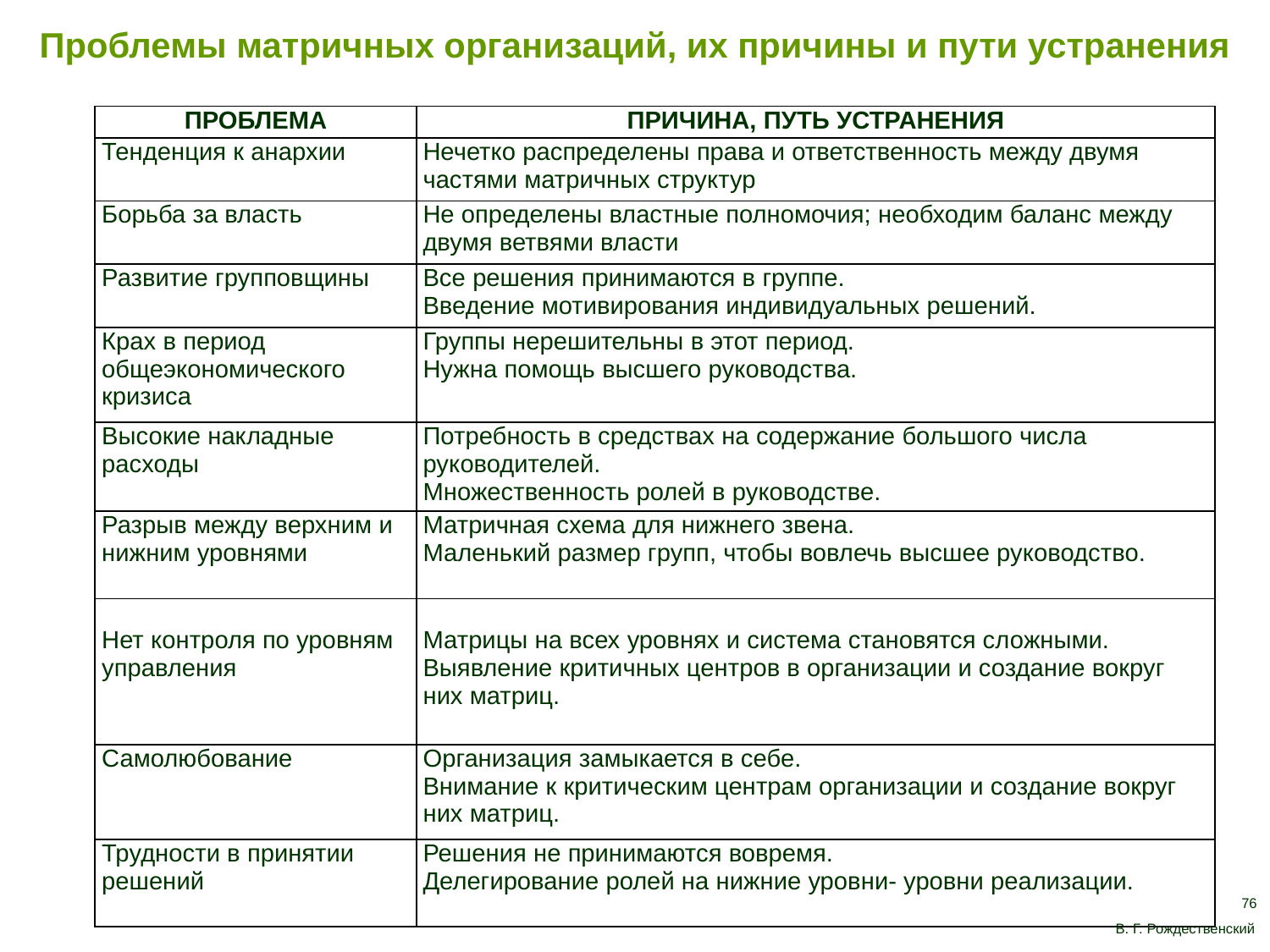

Проблемы матричных организаций, их причины и пути устранения
| ПРОБЛЕМА | ПРИЧИНА, ПУТЬ УСТРАНЕНИЯ |
| --- | --- |
| Тенденция к анархии | Нечетко распределены права и ответственность между двумя частями матричных структур |
| Борьба за власть | Не определены властные полномочия; необходим баланс между двумя ветвями власти |
| Развитие групповщины | Все решения принимаются в группе. Введение мотивирования индивидуальных решений. |
| Крах в период общеэкономического кризиса | Группы нерешительны в этот период. Нужна помощь высшего руководства. |
| Высокие накладные расходы | Потребность в средствах на содержание большого числа руководителей. Множественность ролей в руководстве. |
| Разрыв между верхним и нижним уровнями | Матричная схема для нижнего звена. Маленький размер групп, чтобы вовлечь высшее руководство. |
| Нет контроля по уровням управления | Матрицы на всех уровнях и система становятся сложными. Выявление критичных центров в организации и создание вокруг них матриц. |
| Самолюбование | Организация замыкается в себе. Внимание к критическим центрам организации и создание вокруг них матриц. |
| Трудности в принятии решений | Решения не принимаются вовремя. Делегирование ролей на нижние уровни- уровни реализации. |
76
В. Г. Рождественский